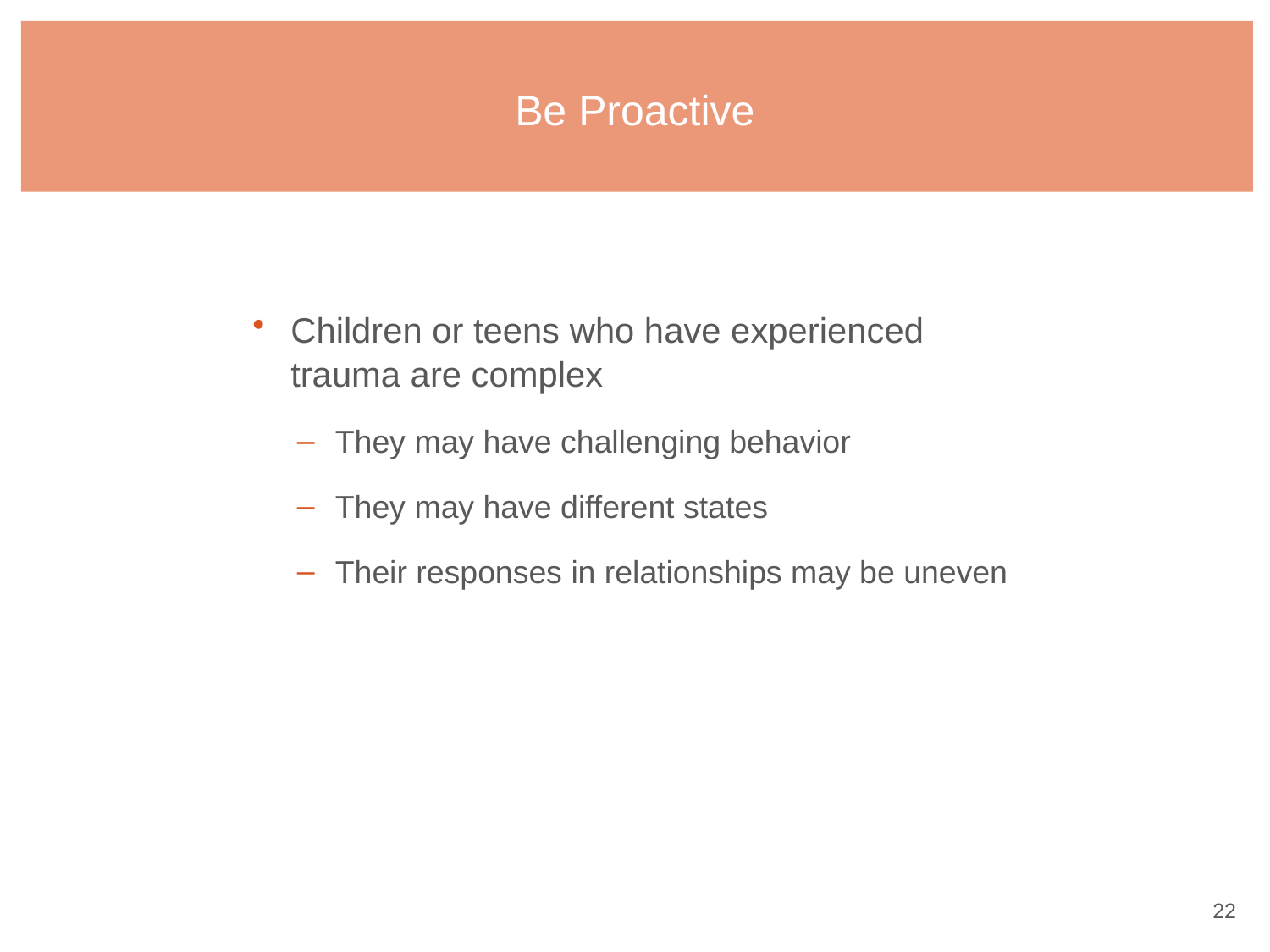

# Be Proactive
Children or teens who have experienced trauma are complex
They may have challenging behavior
They may have different states
Their responses in relationships may be uneven
22